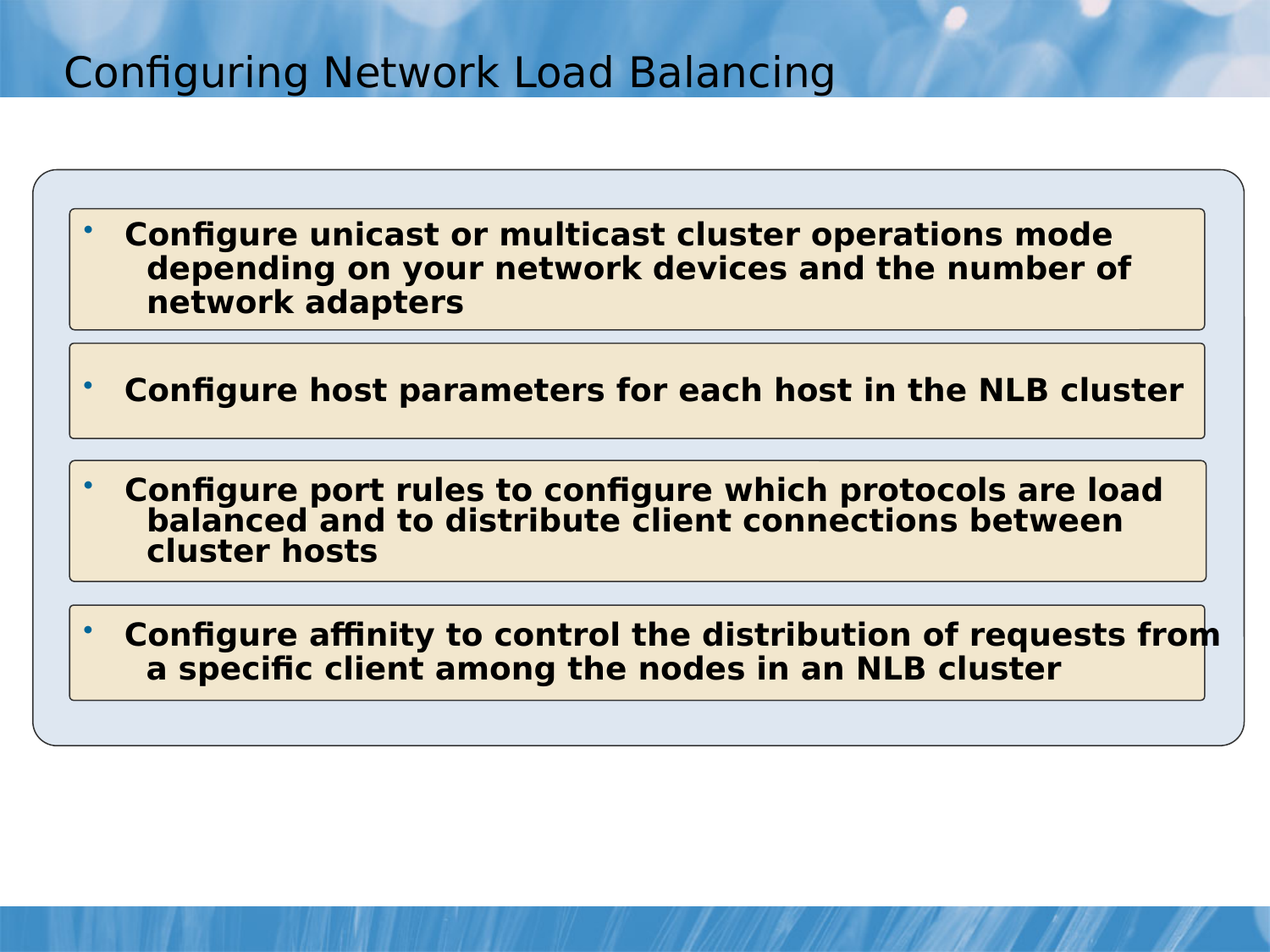

# Configuring Network Load Balancing

 Configure unicast or multicast cluster operations mode
   depending on your network devices and the number of
   network adapters
 Configure host parameters for each host in the NLB cluster

 Configure port rules to configure which protocols are load
   balanced and to distribute client connections between
   cluster hosts

 Configure affinity to control the distribution of requests from
   a specific client among the nodes in an NLB cluster